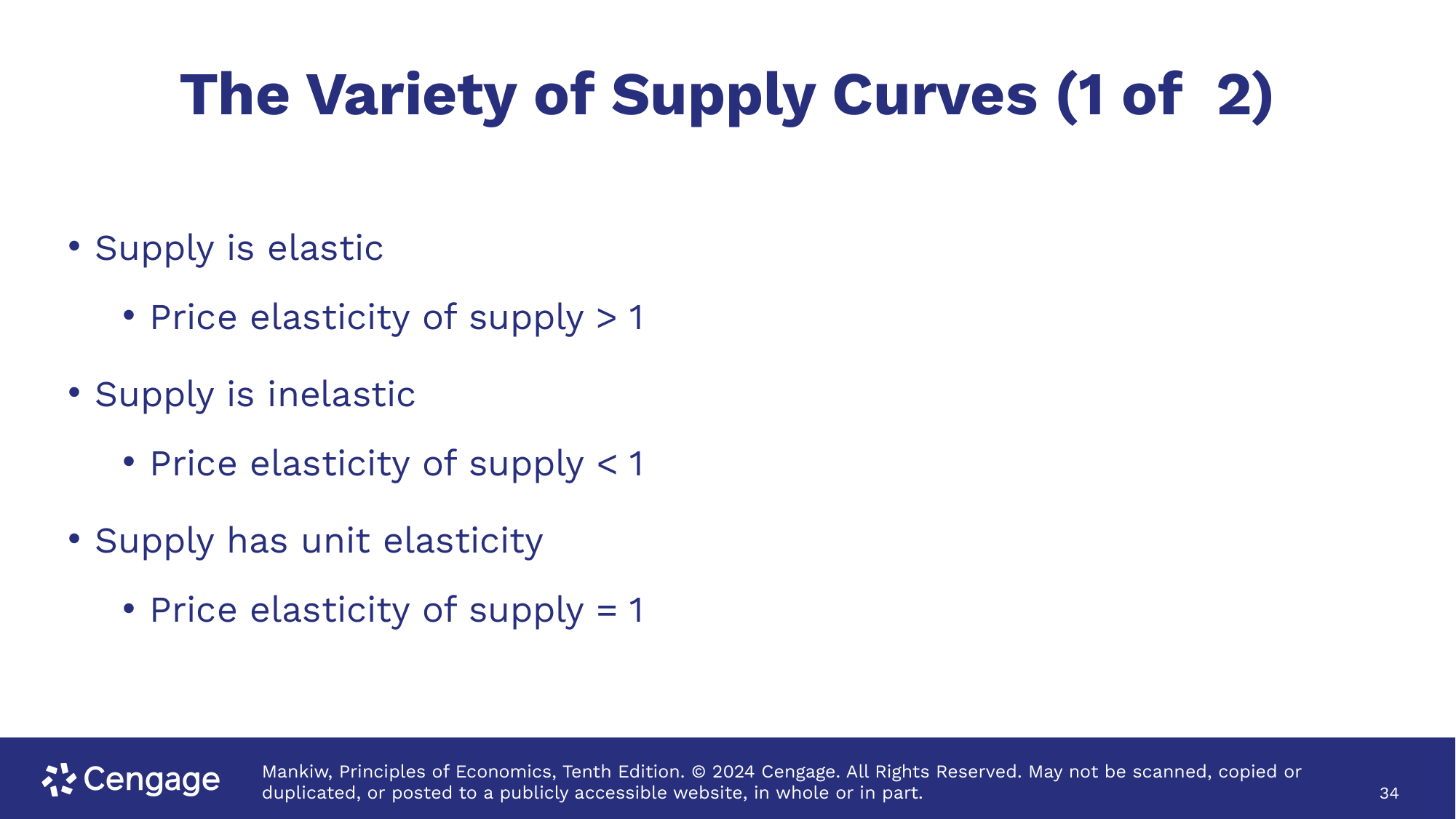

# The Variety of Supply Curves (1 of  2)
Supply is elastic
Price elasticity of supply > 1
Supply is inelastic
Price elasticity of supply < 1
Supply has unit elasticity
Price elasticity of supply = 1